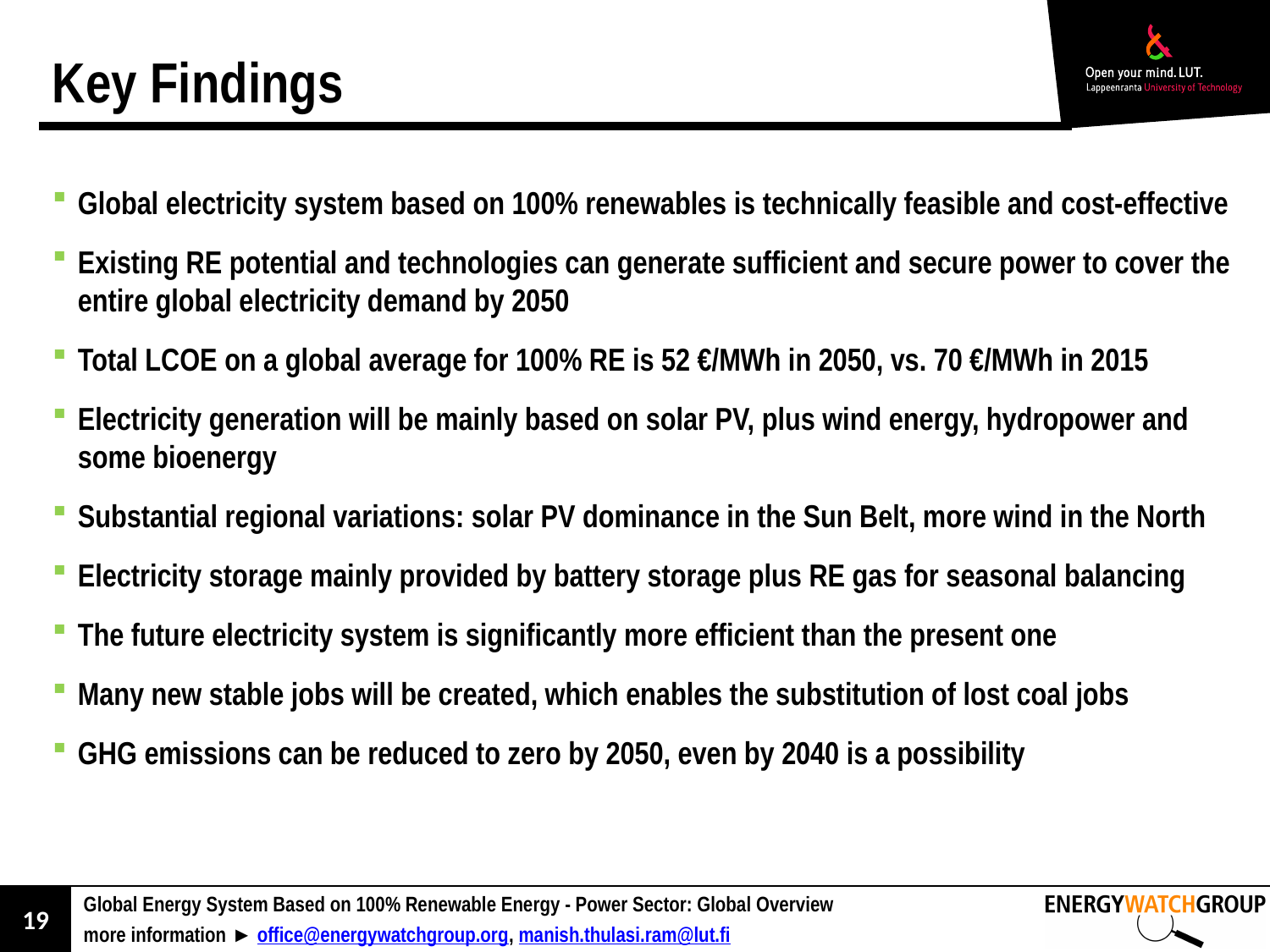

# Key Findings
Global electricity system based on 100% renewables is technically feasible and cost-effective
Existing RE potential and technologies can generate sufficient and secure power to cover the entire global electricity demand by 2050
Total LCOE on a global average for 100% RE is 52 €/MWh in 2050, vs. 70 €/MWh in 2015
Electricity generation will be mainly based on solar PV, plus wind energy, hydropower and some bioenergy
Substantial regional variations: solar PV dominance in the Sun Belt, more wind in the North
Electricity storage mainly provided by battery storage plus RE gas for seasonal balancing
The future electricity system is significantly more efficient than the present one
Many new stable jobs will be created, which enables the substitution of lost coal jobs
GHG emissions can be reduced to zero by 2050, even by 2040 is a possibility